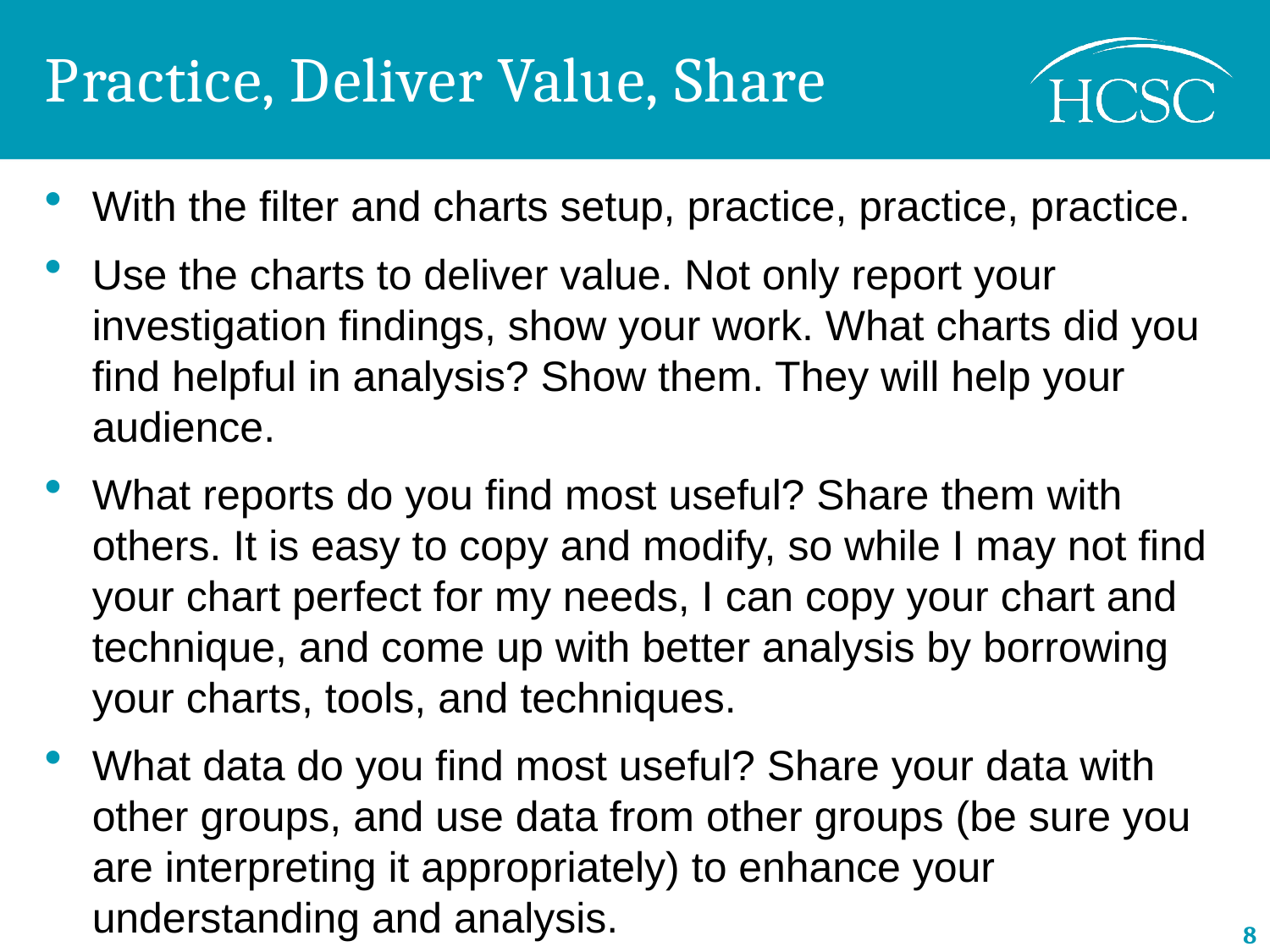

# Practice, Deliver Value, Share
With the filter and charts setup, practice, practice, practice.
Use the charts to deliver value. Not only report your investigation findings, show your work. What charts did you find helpful in analysis? Show them. They will help your audience.
What reports do you find most useful? Share them with others. It is easy to copy and modify, so while I may not find your chart perfect for my needs, I can copy your chart and technique, and come up with better analysis by borrowing your charts, tools, and techniques.
What data do you find most useful? Share your data with other groups, and use data from other groups (be sure you are interpreting it appropriately) to enhance your understanding and analysis.